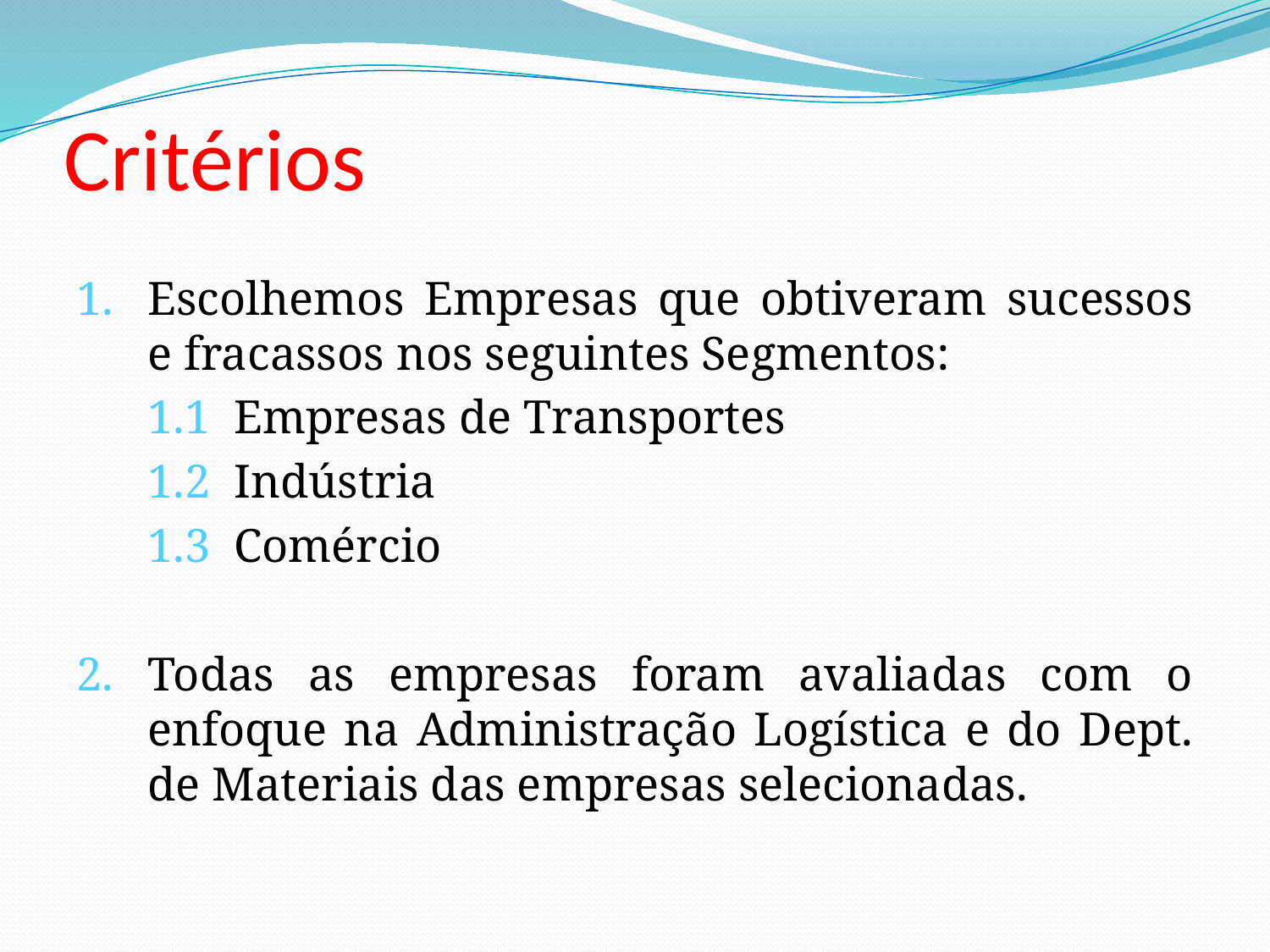

# Critérios

1.	Escolhemos Empresas que obtiveram sucessos e fracassos nos seguintes Segmentos:
	1.1  Empresas de Transportes
	1.2  Indústria
	1.3  Comércio

2.	Todas as empresas foram avaliadas com o enfoque na Administração Logística e do Dept. de Materiais das empresas selecionadas.